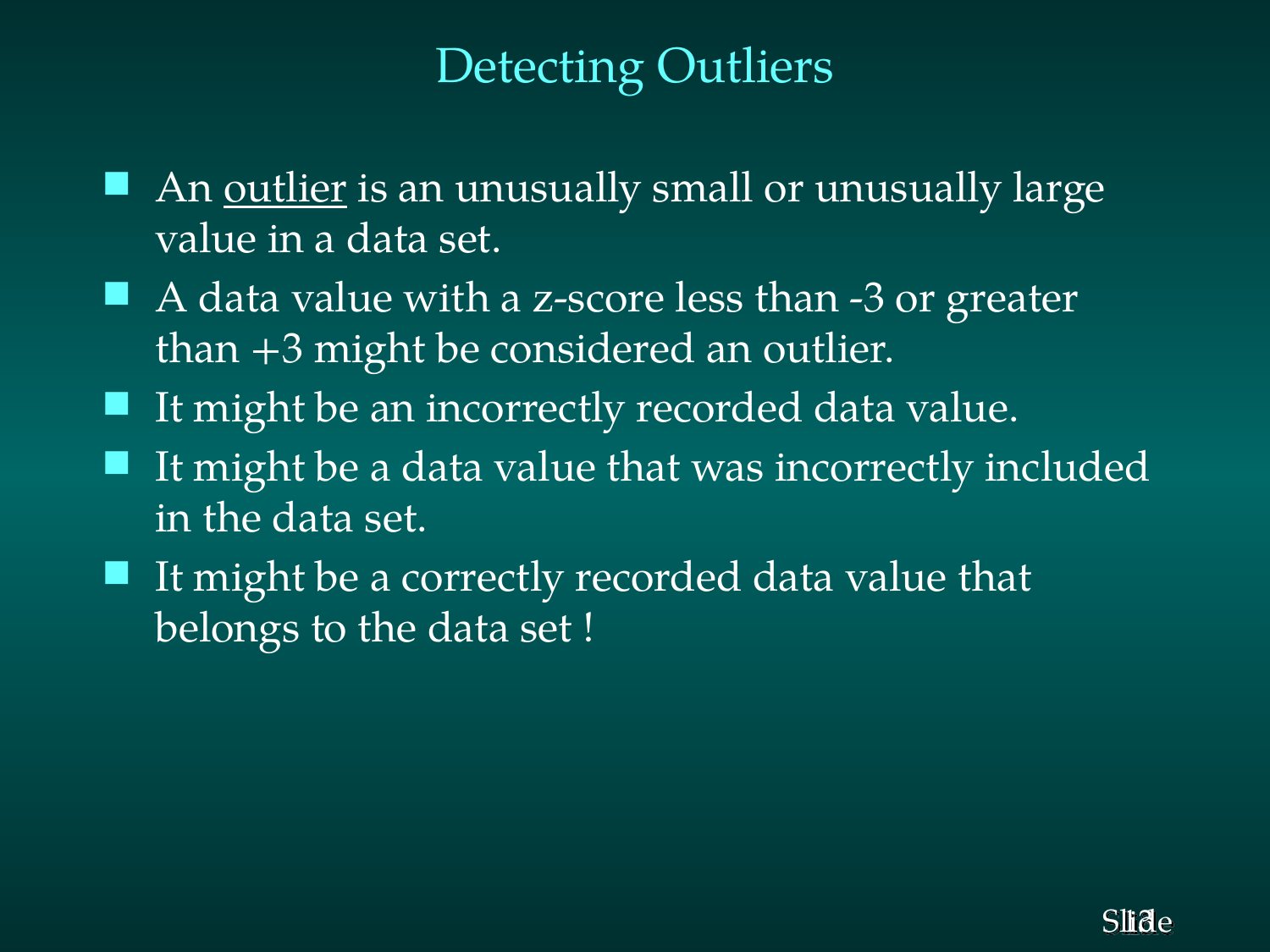

# Detecting Outliers
An outlier is an unusually small or unusually large value in a data set.
A data value with a z-score less than -3 or greater than +3 might be considered an outlier.
It might be an incorrectly recorded data value.
It might be a data value that was incorrectly included in the data set.
It might be a correctly recorded data value that belongs to the data set !